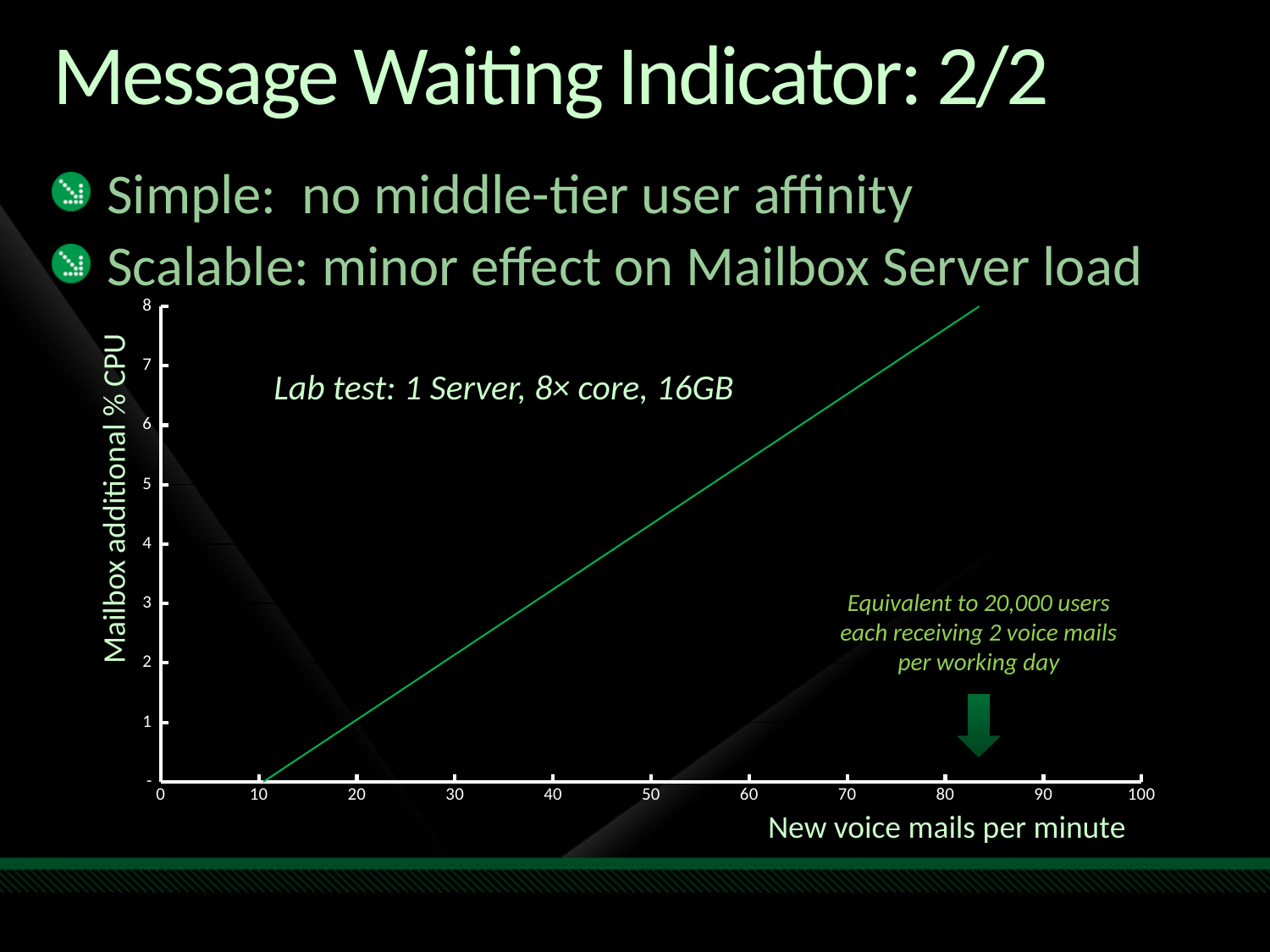

# Message Waiting Indicator: 2/2
Simple:  no middle-tier user affinity
Scalable: minor effect on Mailbox Server load

### Chart

| Category |  |  |
|---|---|---|
Lab test: 1 Server, 8× core, 16GB
Mailbox additional % CPU
Equivalent to 20,000 users each receiving 2 voice mails per working day

New voice mails per minute